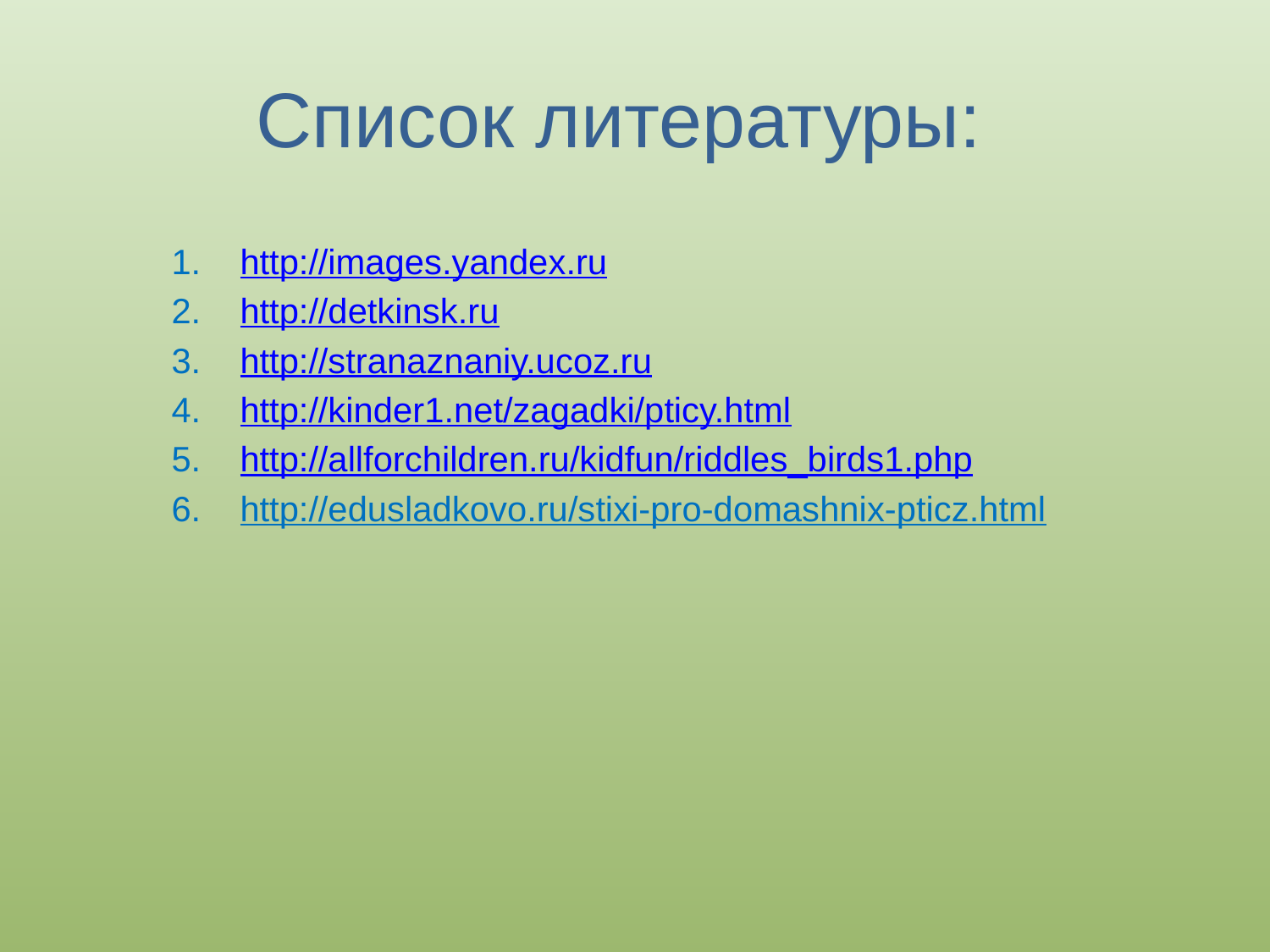

# Список литературы:
http://images.yandex.ru
http://detkinsk.ru
http://stranaznaniy.ucoz.ru
http://kinder1.net/zagadki/pticy.html
http://allforchildren.ru/kidfun/riddles_birds1.php
http://edusladkovo.ru/stixi-pro-domashnix-pticz.html